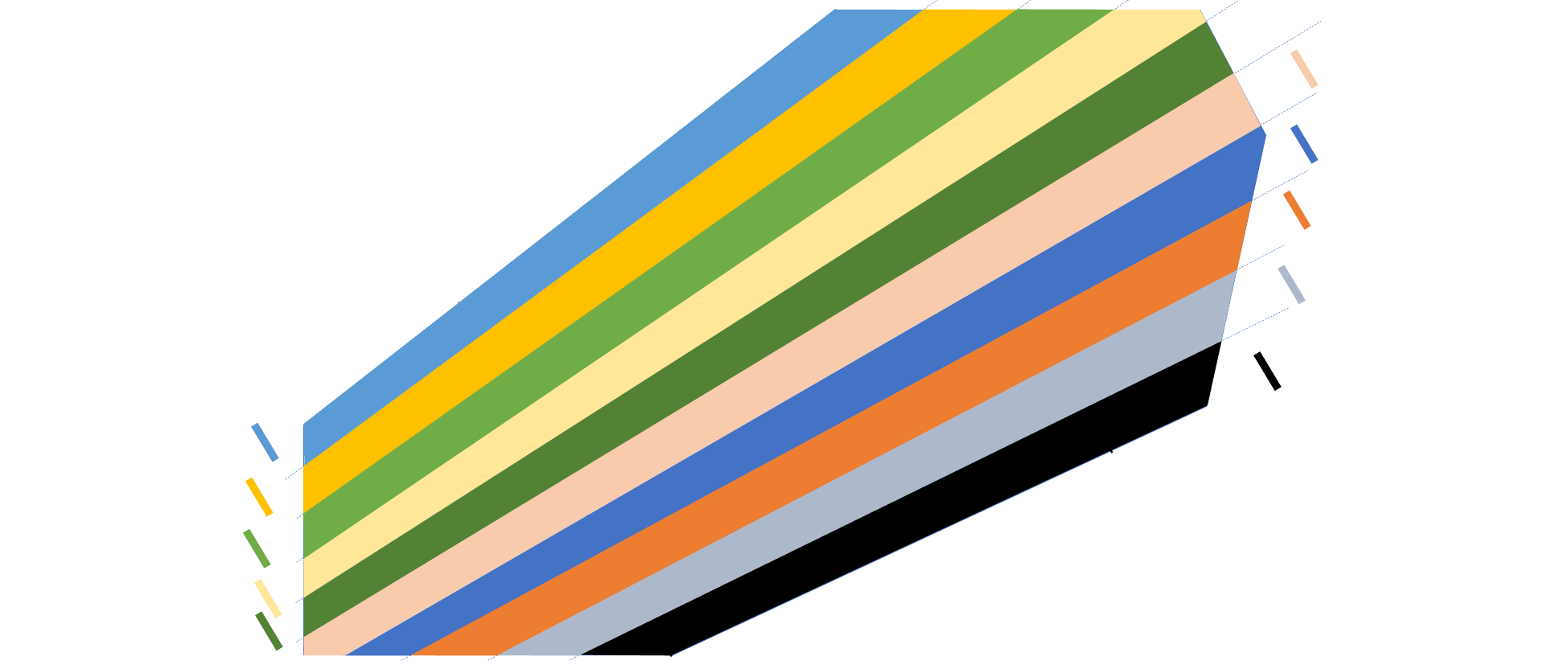

Gemessene Werte mit farbigen Flächen (mit Hilfslinien)